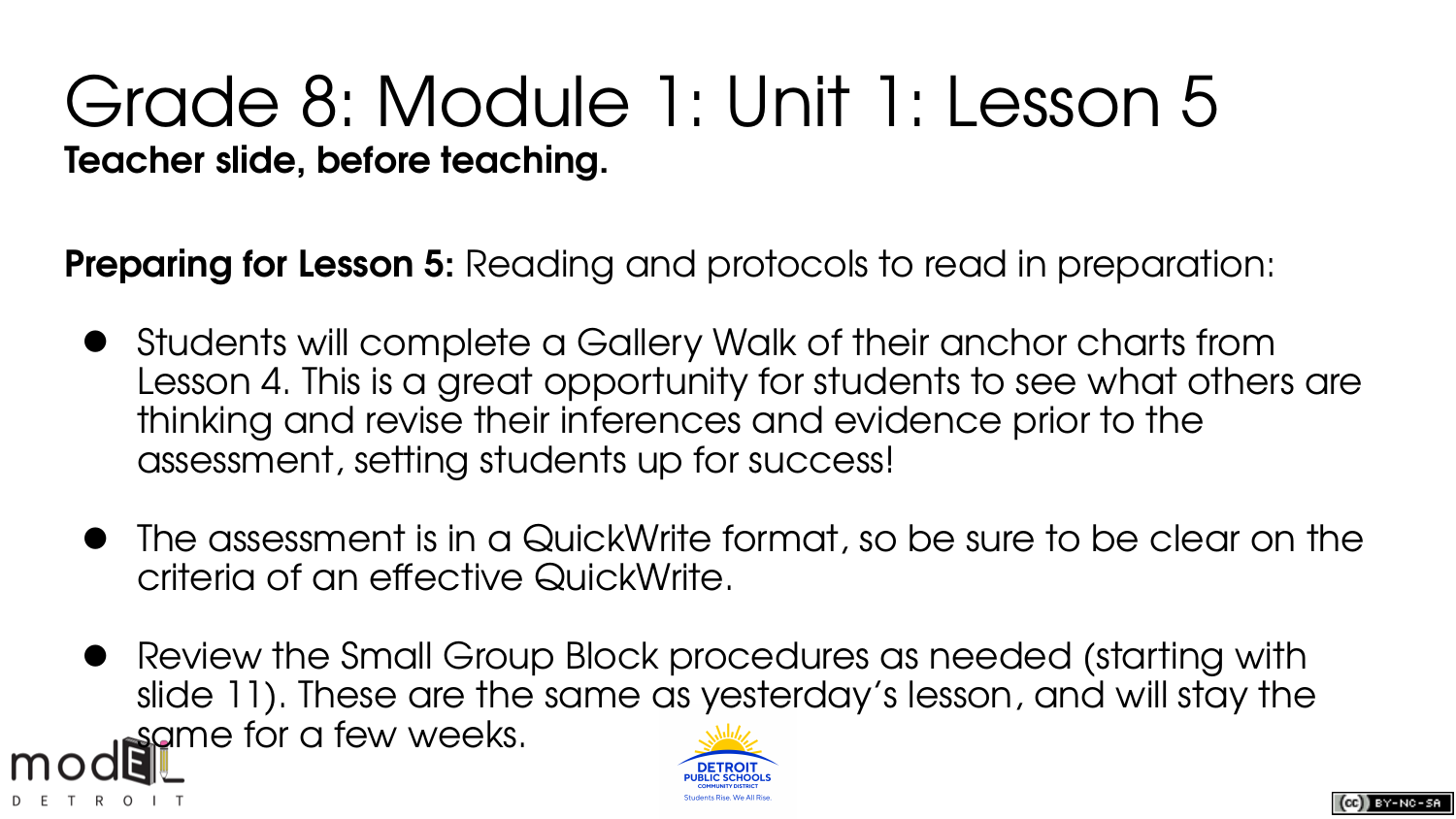

# Grade 8: Module 1: Unit 1: Lesson 5
Teacher slide, before teaching.
Preparing for Lesson 5: Reading and protocols to read in preparation:

Students will complete a Gallery Walk of their anchor charts from Lesson 4. This is a great opportunity for students to see what others are thinking and revise their inferences and evidence prior to the assessment, setting students up for success!

The assessment is in a QuickWrite format, so be sure to be clear on the criteria of an effective QuickWrite.

Review the Small Group Block procedures as needed (starting with slide 11). These are the same as yesterday’s lesson, and will stay the same for a few weeks.